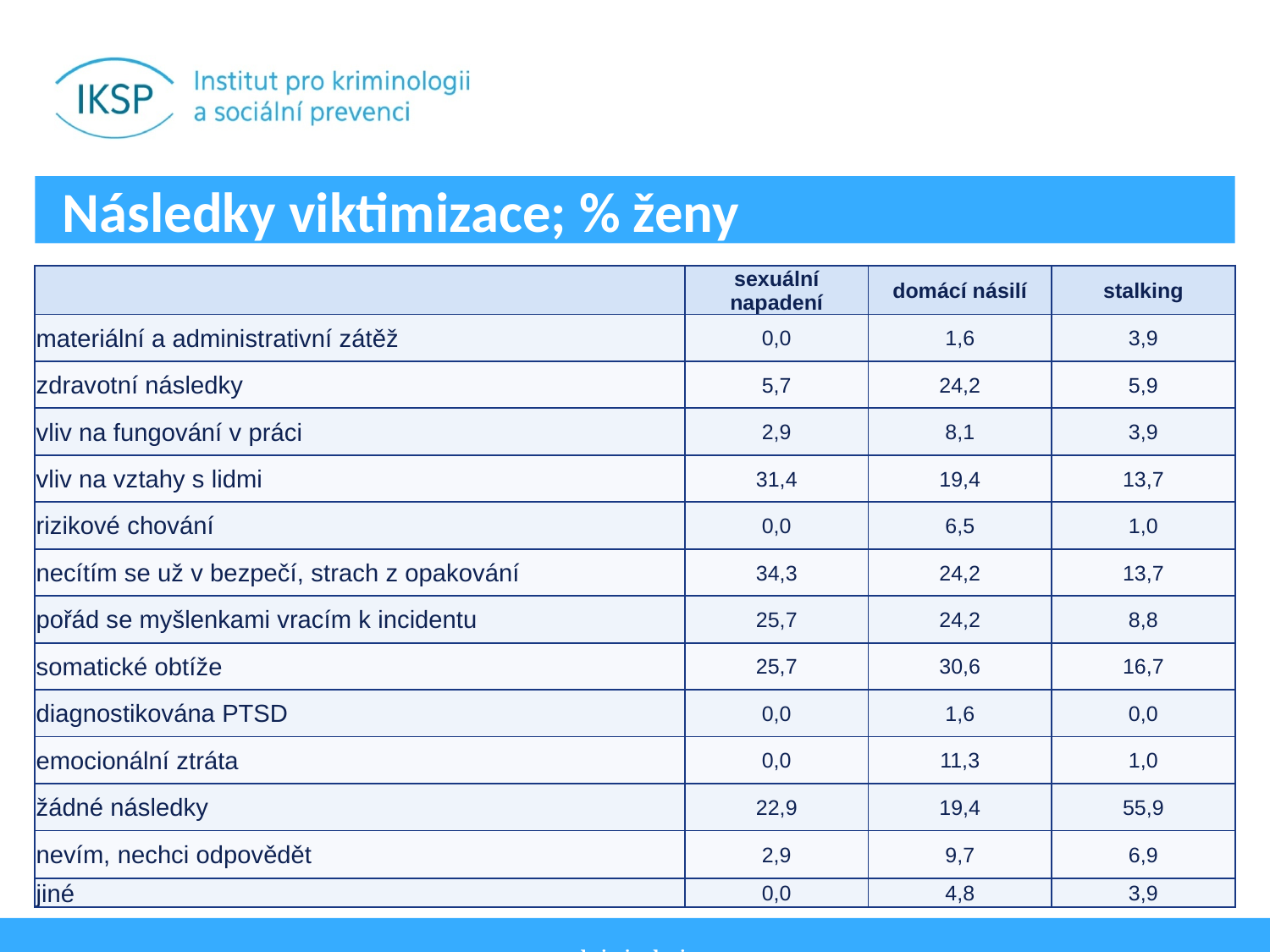

# Následky viktimizace; % ženy
|  | sexuální napadení | domácí násilí | stalking |
| --- | --- | --- | --- |
| materiální a administrativní zátěž | 0,0 | 1,6 | 3,9 |
| zdravotní následky | 5,7 | 24,2 | 5,9 |
| vliv na fungování v práci | 2,9 | 8,1 | 3,9 |
| vliv na vztahy s lidmi | 31,4 | 19,4 | 13,7 |
| rizikové chování | 0,0 | 6,5 | 1,0 |
| necítím se už v bezpečí, strach z opakování | 34,3 | 24,2 | 13,7 |
| pořád se myšlenkami vracím k incidentu | 25,7 | 24,2 | 8,8 |
| somatické obtíže | 25,7 | 30,6 | 16,7 |
| diagnostikována PTSD | 0,0 | 1,6 | 0,0 |
| emocionální ztráta | 0,0 | 11,3 | 1,0 |
| žádné následky | 22,9 | 19,4 | 55,9 |
| nevím, nechci odpovědět | 2,9 | 9,7 | 6,9 |
| jiné | 0,0 | 4,8 | 3,9 |